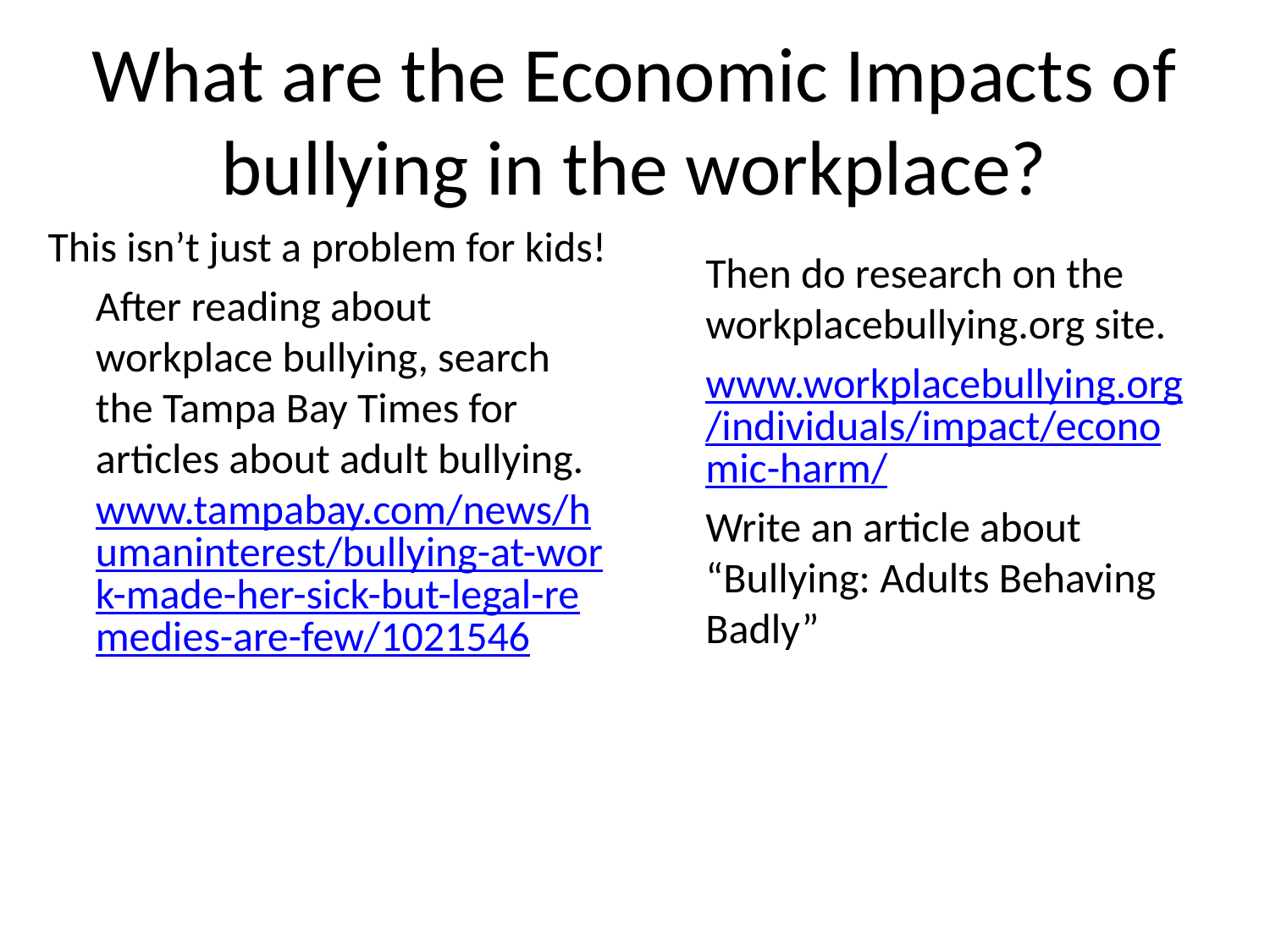

# What are the Economic Impacts of bullying in the workplace?
This isn’t just a problem for kids!
	After reading about workplace bullying, search the Tampa Bay Times for articles about adult bullying. www.tampabay.com/news/humaninterest/bullying-at-work-made-her-sick-but-legal-remedies-are-few/1021546
	Then do research on the workplacebullying.org site.
www.workplacebullying.org/individuals/impact/economic-harm/
	Write an article about “Bullying: Adults Behaving Badly”